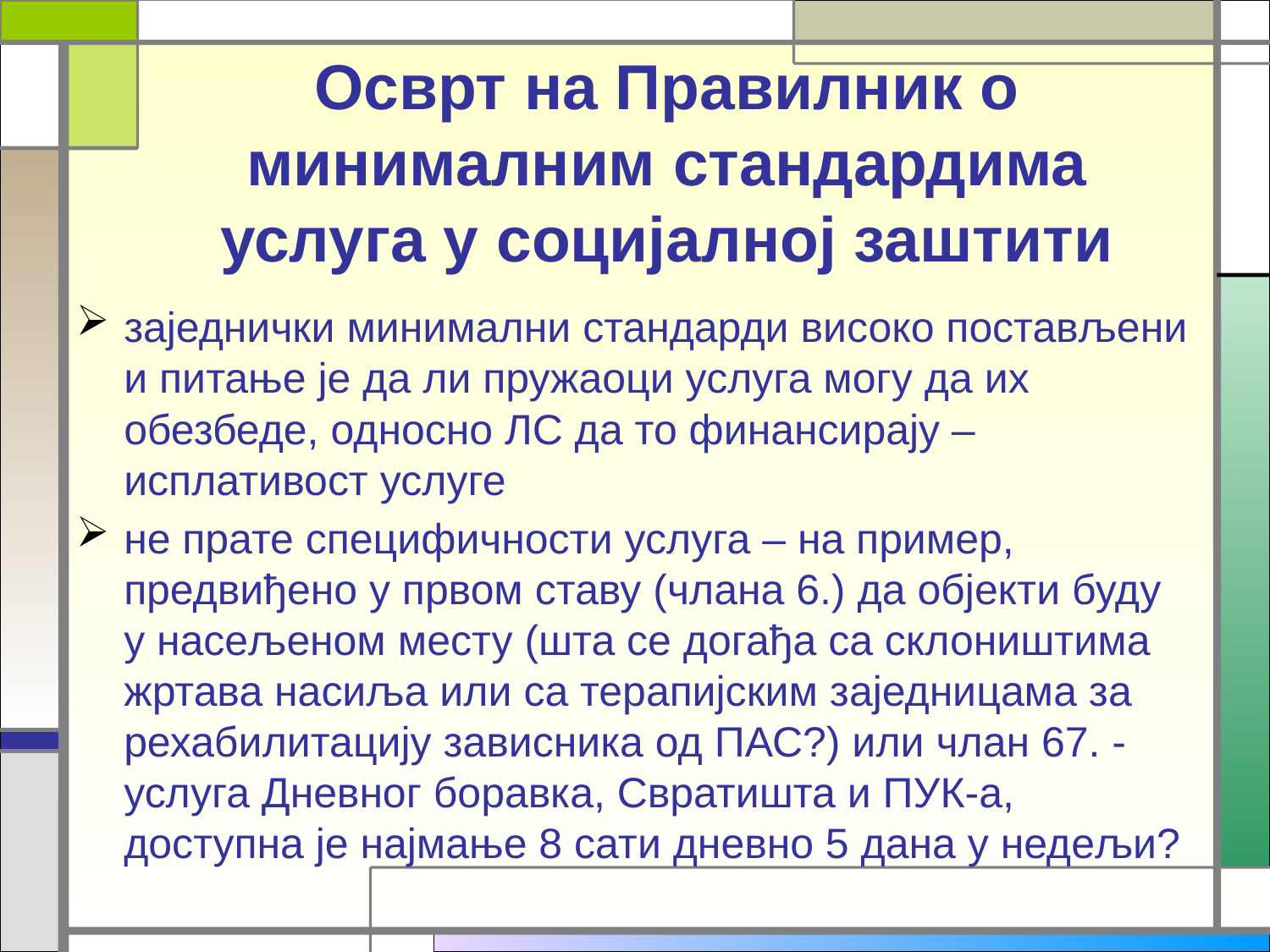

# Осврт на Правилник о минималним стандардима услуга у социјалној заштити
заједнички минимални стандарди високо постављени и питање је да ли пружаоци услуга могу да их обезбеде, односно ЛС да то финансирају – исплативост услуге
не прате специфичности услуга – на пример, предвиђено у првом ставу (члана 6.) да објекти буду у насељеном месту (шта се догађа са склоништима жртава насиља или са терапијским заједницама за рехабилитацију зависника од ПАС?) или члан 67. - услуга Дневног боравка, Свратишта и ПУК-а, доступна је најмање 8 сати дневно 5 дана у недељи?